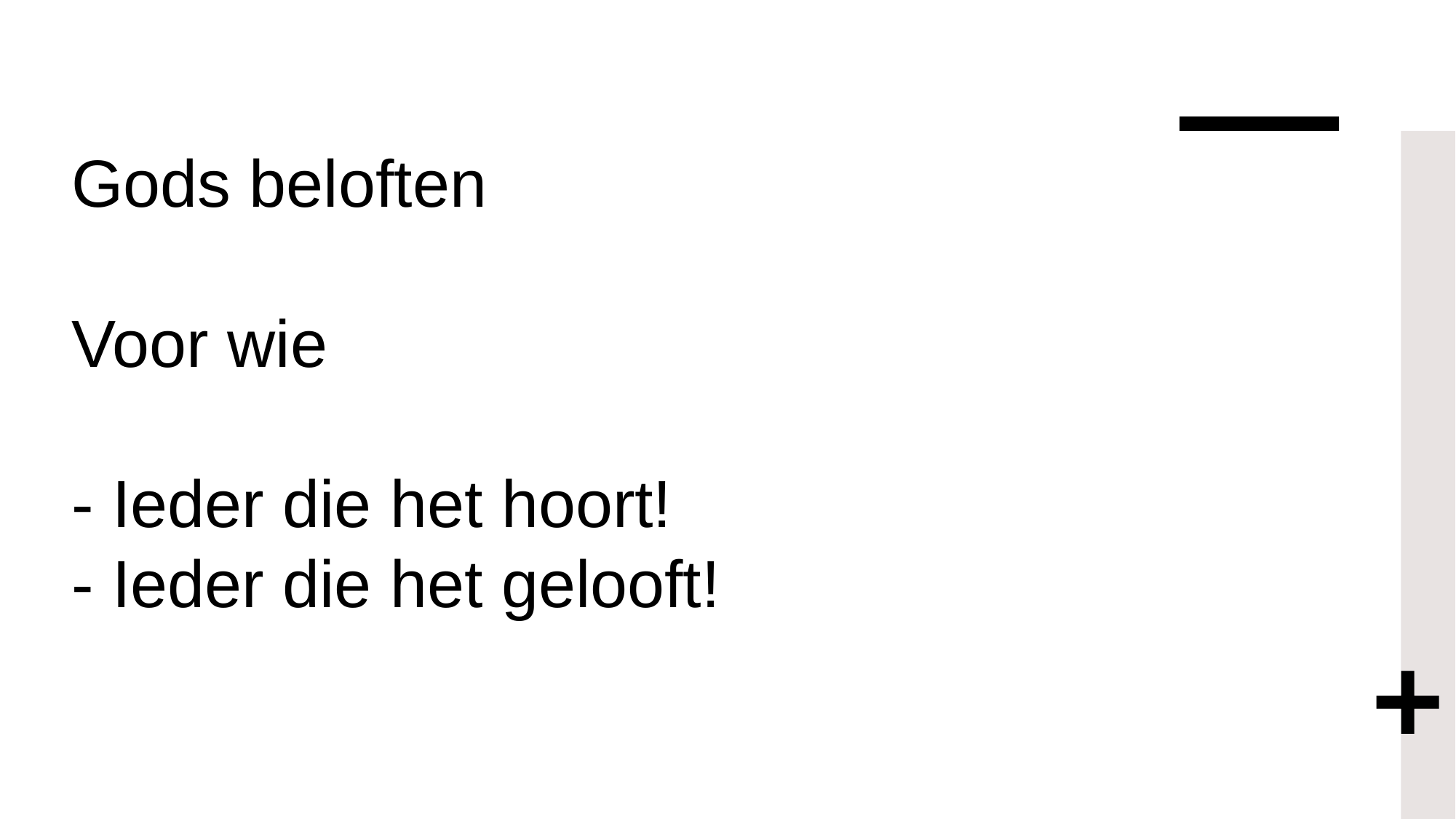

# Gods beloften Voor wie - Ieder die het hoort! - Ieder die het gelooft!